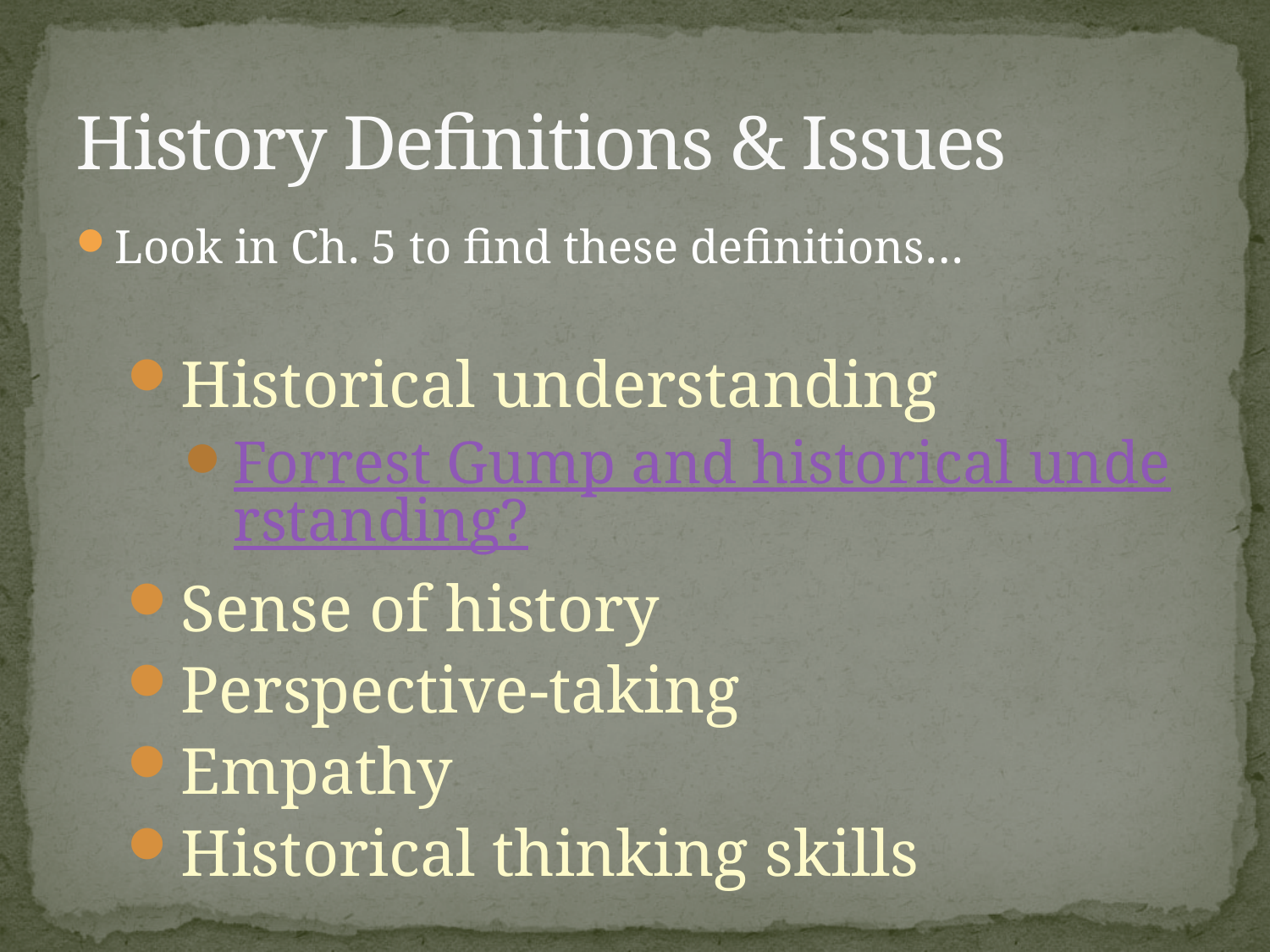

# History Definitions & Issues
Look in Ch. 5 to find these definitions…

Historical understanding
Forrest Gump and historical understanding?
Sense of history
Perspective-taking
Empathy
Historical thinking skills